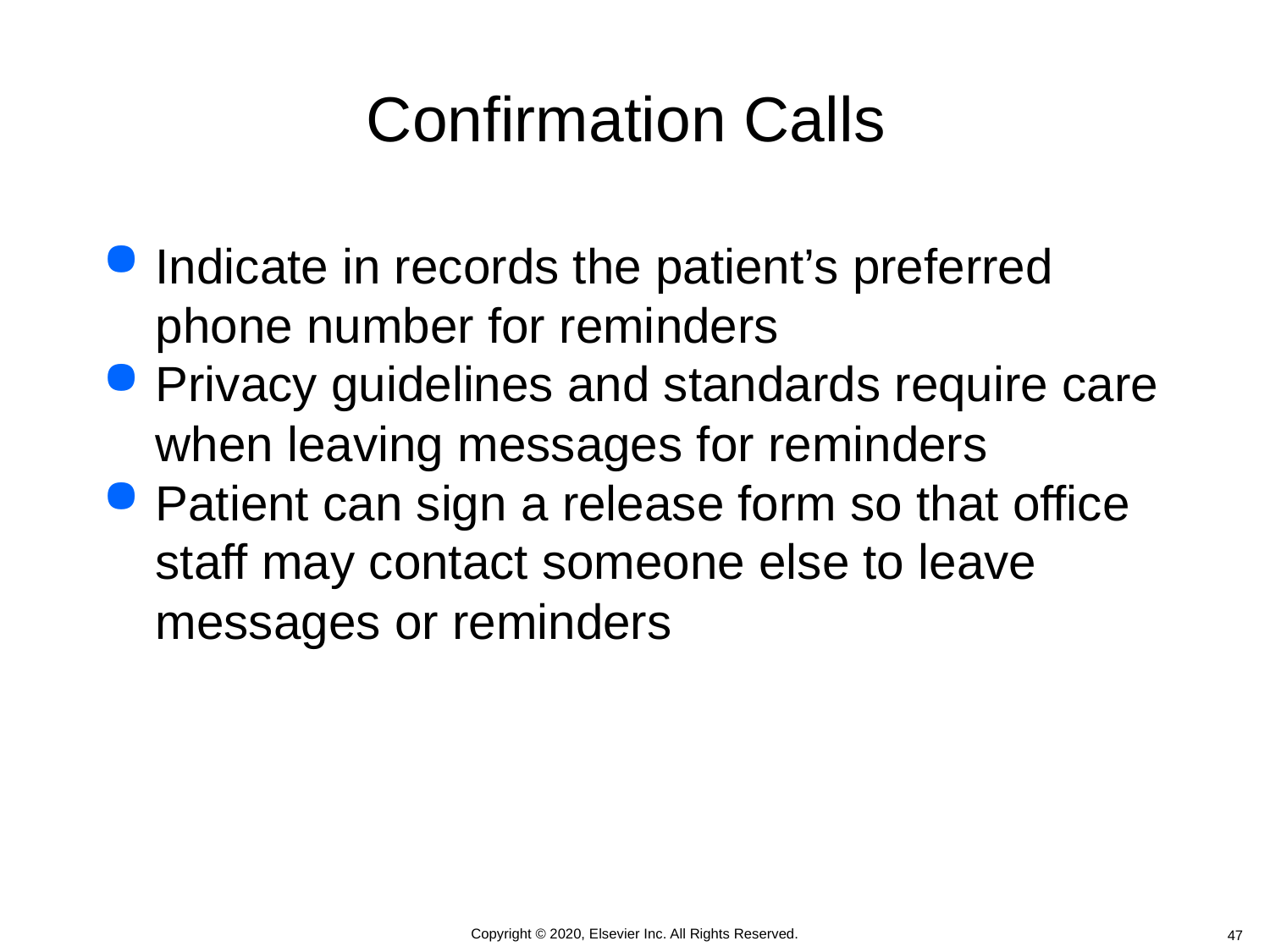

# Confirmation Calls
Indicate in records the patient’s preferred phone number for reminders
Privacy guidelines and standards require care when leaving messages for reminders
Patient can sign a release form so that office staff may contact someone else to leave messages or reminders

 47